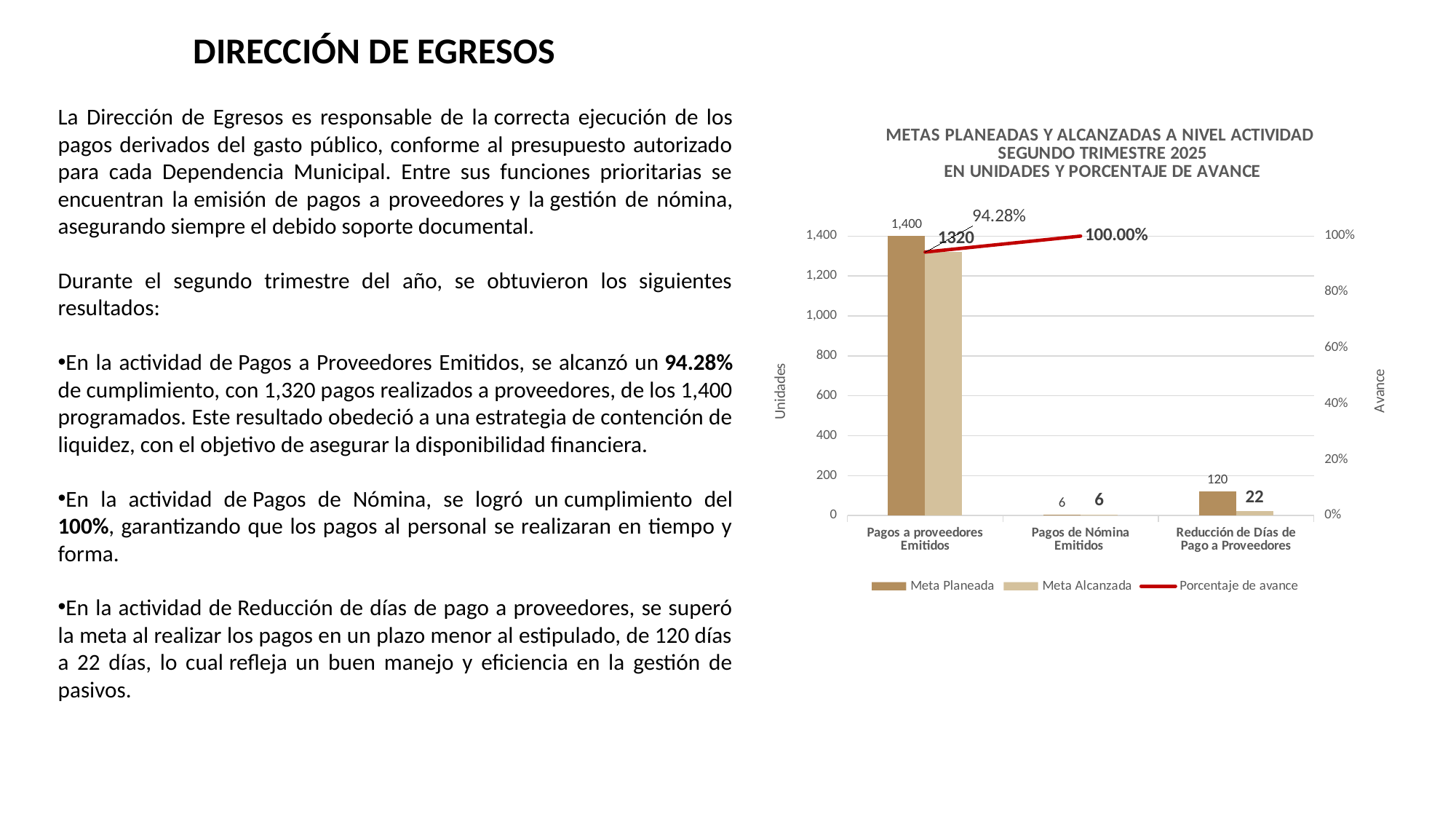

DIRECCIÓN DE EGRESOS
La Dirección de Egresos es responsable de la correcta ejecución de los pagos derivados del gasto público, conforme al presupuesto autorizado para cada Dependencia Municipal. Entre sus funciones prioritarias se encuentran la emisión de pagos a proveedores y la gestión de nómina, asegurando siempre el debido soporte documental.

Durante el segundo trimestre del año, se obtuvieron los siguientes resultados:

En la actividad de Pagos a Proveedores Emitidos, se alcanzó un 94.28% de cumplimiento, con 1,320 pagos realizados a proveedores, de los 1,400 programados. Este resultado obedeció a una estrategia de contención de liquidez, con el objetivo de asegurar la disponibilidad financiera.

En la actividad de Pagos de Nómina, se logró un cumplimiento del 100%, garantizando que los pagos al personal se realizaran en tiempo y forma.

En la actividad de Reducción de días de pago a proveedores, se superó la meta al realizar los pagos en un plazo menor al estipulado, de 120 días a 22 días, lo cual refleja un buen manejo y eficiencia en la gestión de pasivos.

### Chart: METAS PLANEADAS Y ALCANZADAS A NIVEL ACTIVIDAD
SEGUNDO TRIMESTRE 2025
EN UNIDADES Y PORCENTAJE DE AVANCE

| Category | Meta Planeada | Meta Alcanzada |  |
|---|---|---|---|
| Pagos a proveedores Emitidos | 1400.0 | 1320.0 | 0.9428571428571428 |
| Pagos de Nómina Emitidos  | 6.0 | 6.0 | 1.0 |
| Reducción de Días de Pago a Proveedores | 120.0 | 22.0 | None |